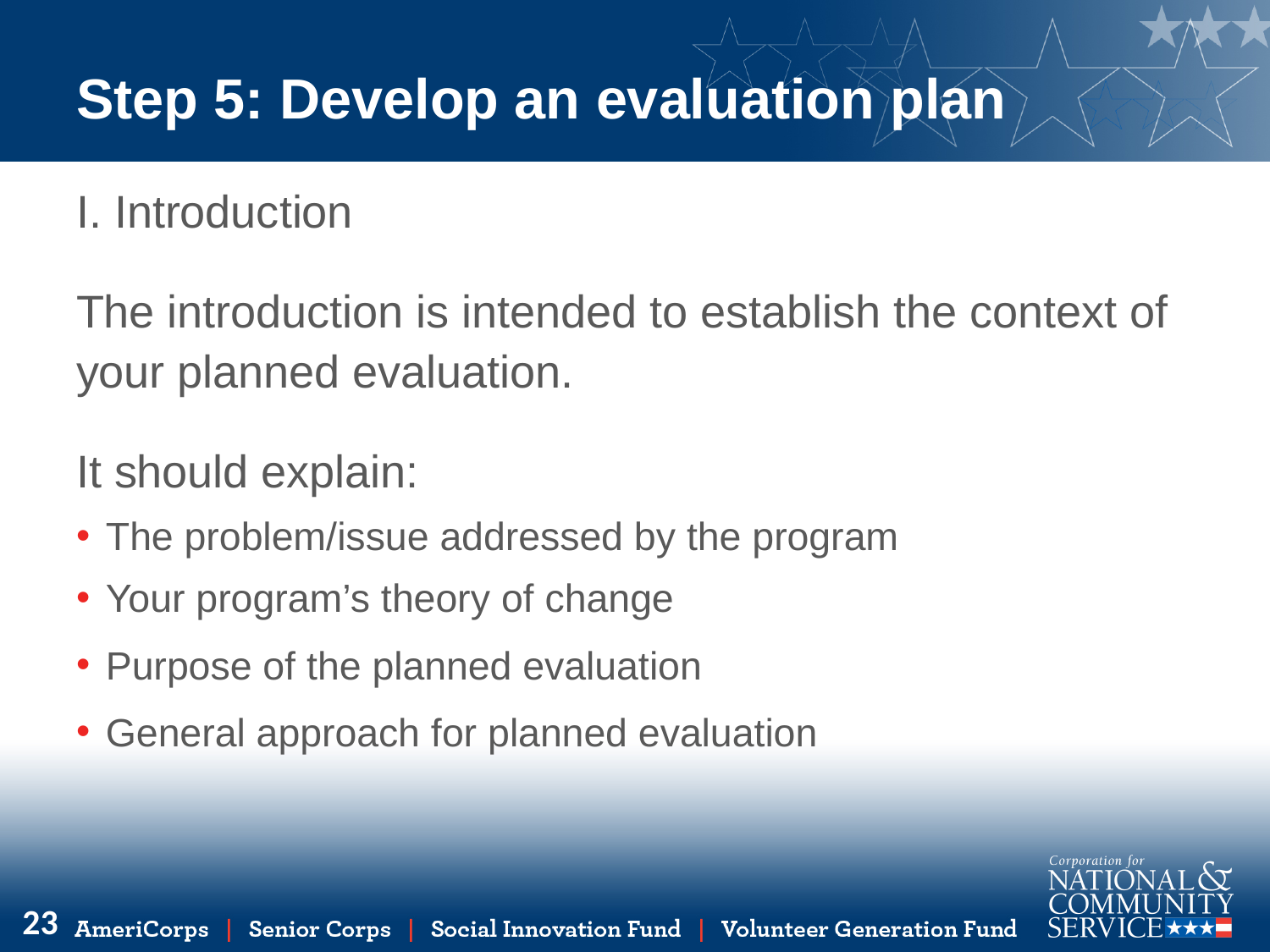

# Step 5: Develop an evaluation plan
I. Introduction
The introduction is intended to establish the context of your planned evaluation.
It should explain:
The problem/issue addressed by the program
Your program’s theory of change
Purpose of the planned evaluation
General approach for planned evaluation
23